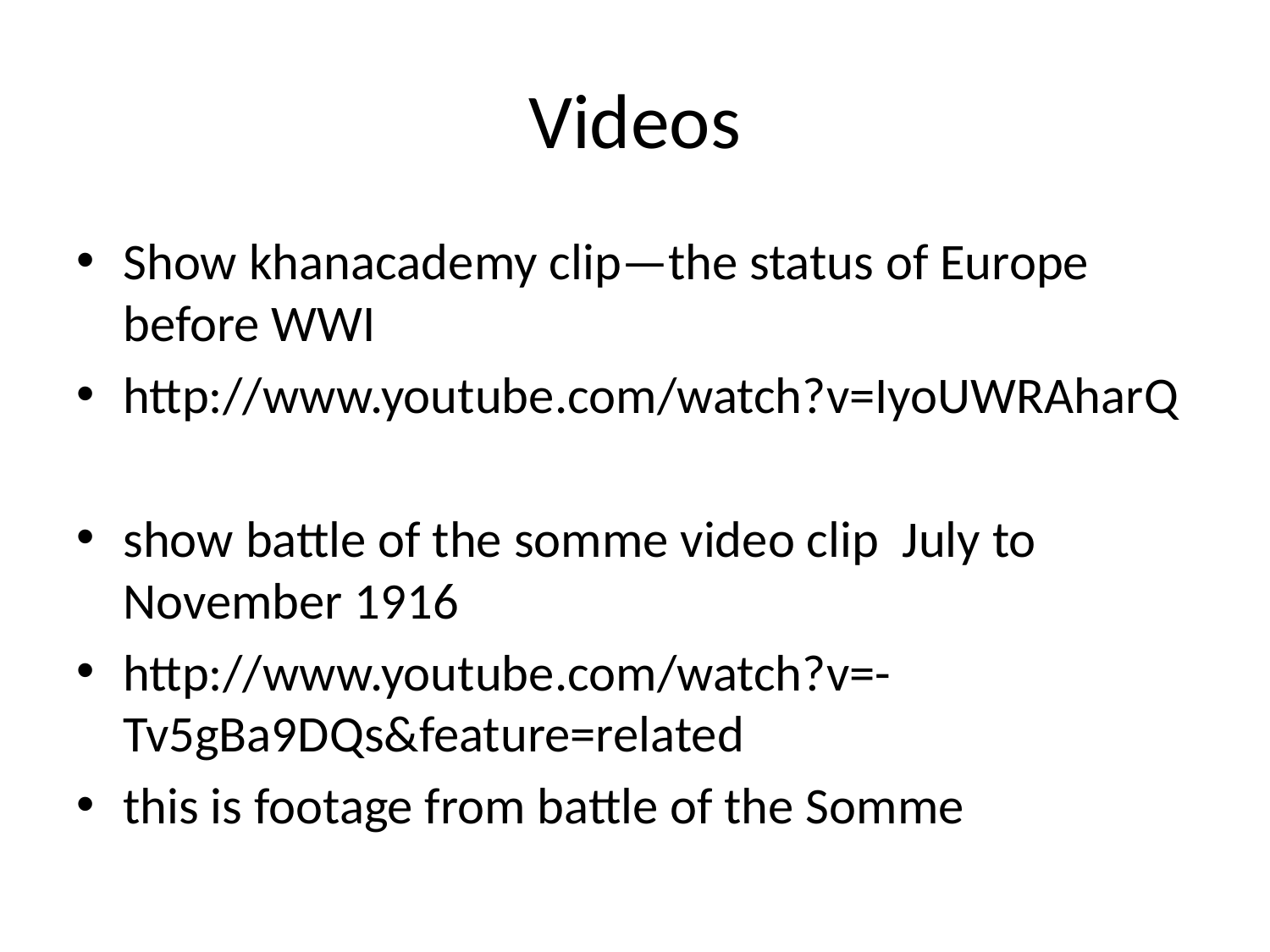

# Videos
Show khanacademy clip—the status of Europe before WWI
http://www.youtube.com/watch?v=IyoUWRAharQ

show battle of the somme video clip  July to November 1916
http://www.youtube.com/watch?v=-Tv5gBa9DQs&feature=related
this is footage from battle of the Somme